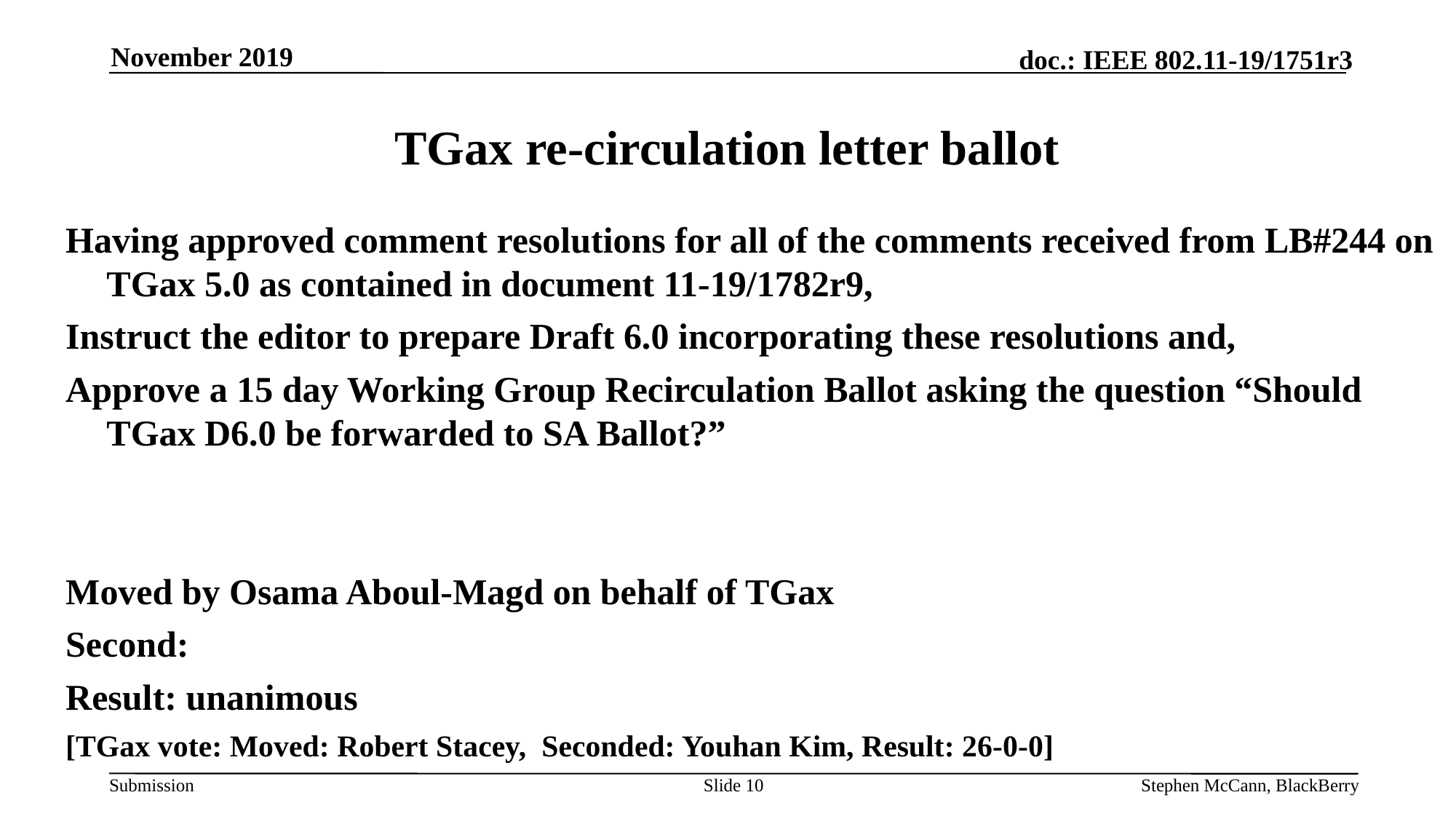

November 2019
# TGax re-circulation letter ballot
Having approved comment resolutions for all of the comments received from LB#244 on TGax 5.0 as contained in document 11-19/1782r9,
Instruct the editor to prepare Draft 6.0 incorporating these resolutions and,
Approve a 15 day Working Group Recirculation Ballot asking the question “Should TGax D6.0 be forwarded to SA Ballot?”

Moved by Osama Aboul-Magd on behalf of TGax
Second:
Result: unanimous
[TGax vote: Moved: Robert Stacey,  Seconded: Youhan Kim, Result: 26-0-0]

Slide 10
Stephen McCann, BlackBerry